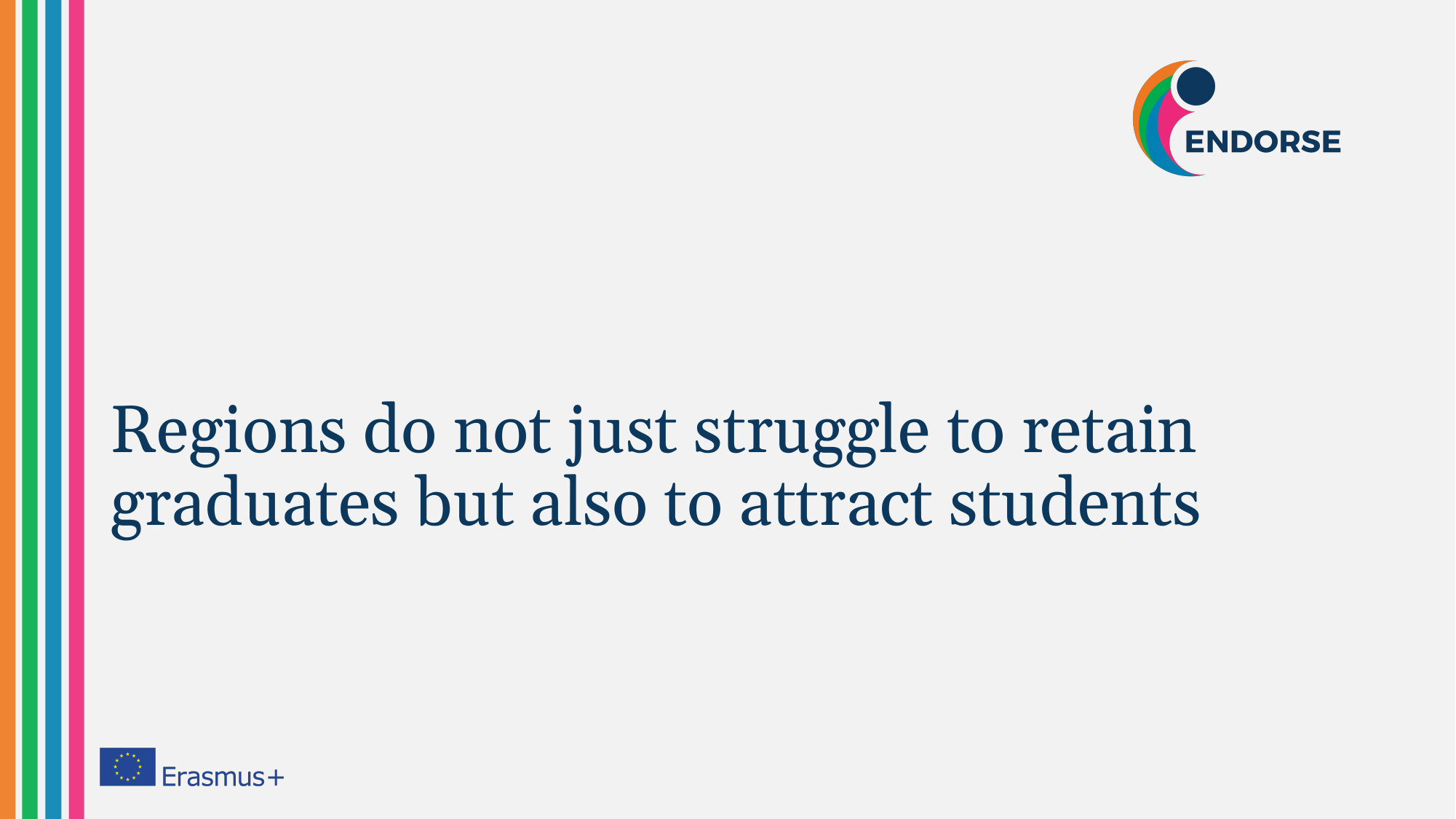

# Regions do not just struggle to retain graduates but also to attract students